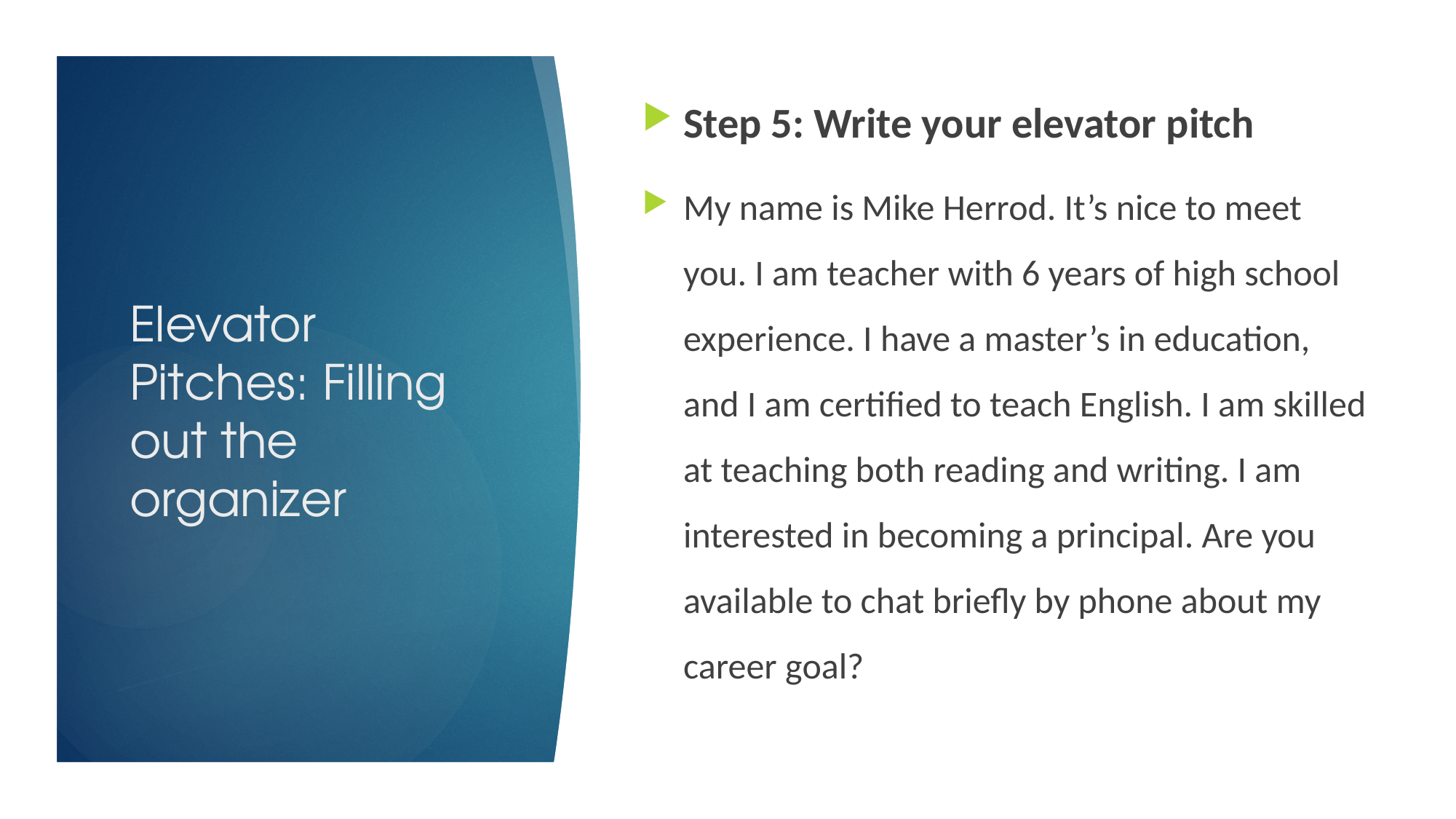

Step 5: Write your elevator pitch
My name is Mike Herrod. It’s nice to meet you. I am teacher with 6 years of high school experience. I have a master’s in education, and I am certified to teach English. I am skilled at teaching both reading and writing. I am interested in becoming a principal. Are you available to chat briefly by phone about my career goal?

# Elevator Pitches: Filling out the organizer